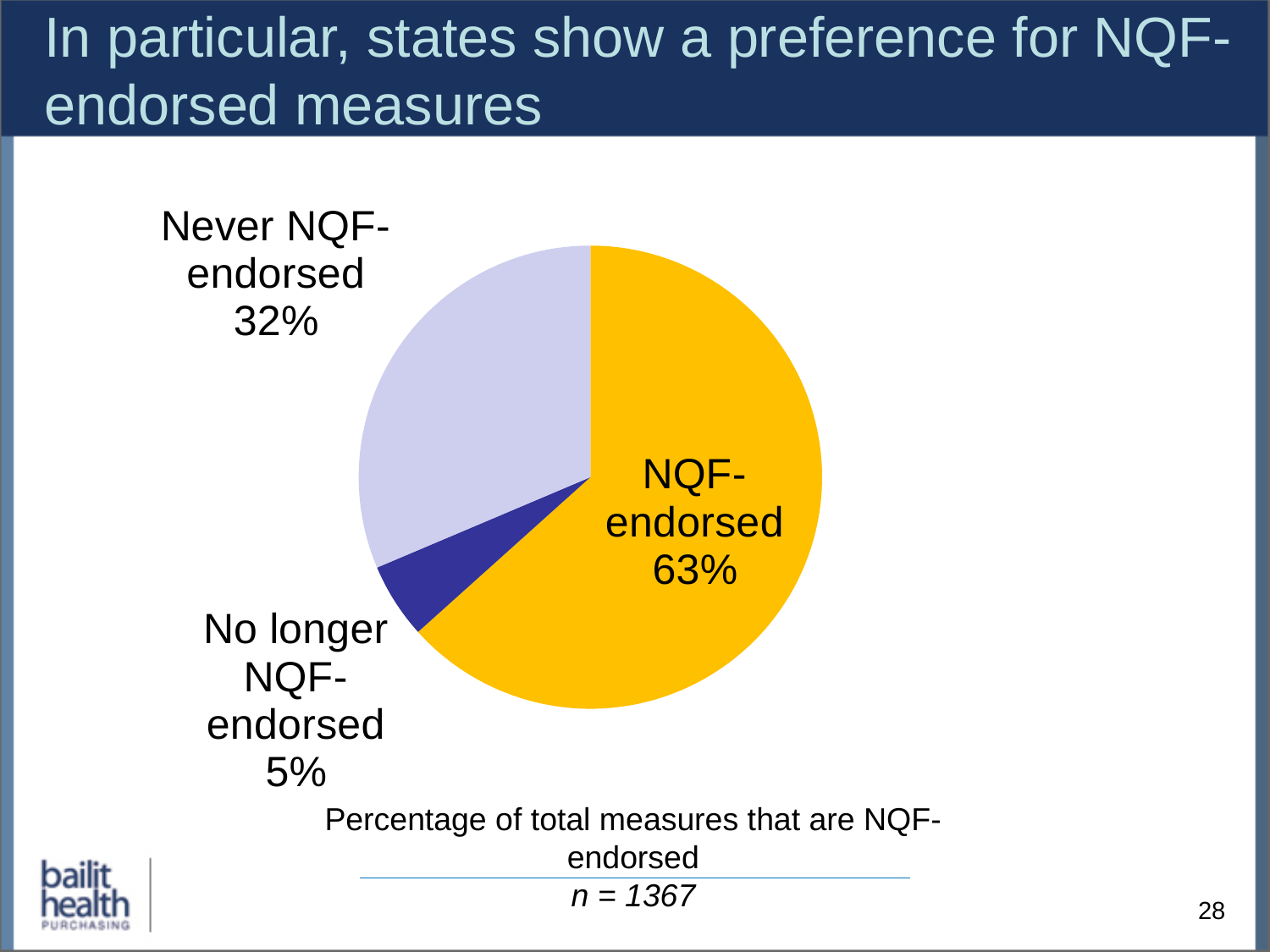

# In particular, states show a preference for NQF- endorsed measures

### Chart

| Category | Column1 |
|---|---|
| NQF endorsed | 866.0 |
| No longer NQF endorsed | 72.0 |
| Never NQF endorsed | 429.0 |
Percentage of total measures that are NQF- endorsed
n = 1367
28